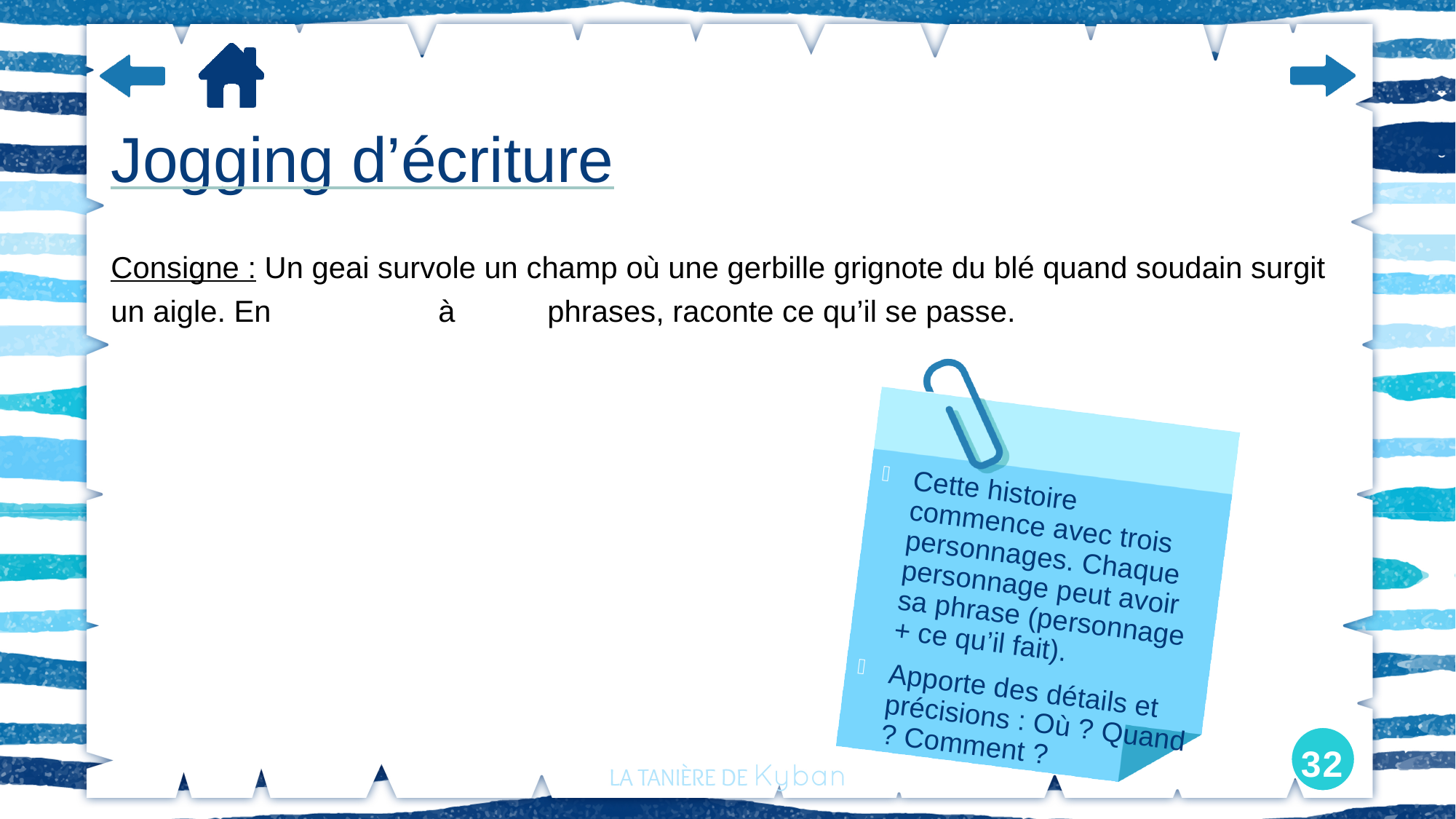

# Jogging d’écriture
Consigne : Un geai survole un champ où une gerbille grignote du blé quand soudain surgit un aigle. En 		à 	phrases, raconte ce qu’il se passe.
Cette histoire commence avec trois personnages. Chaque personnage peut avoir sa phrase (personnage + ce qu’il fait).
Apporte des détails et précisions : Où ? Quand ? Comment ?

32